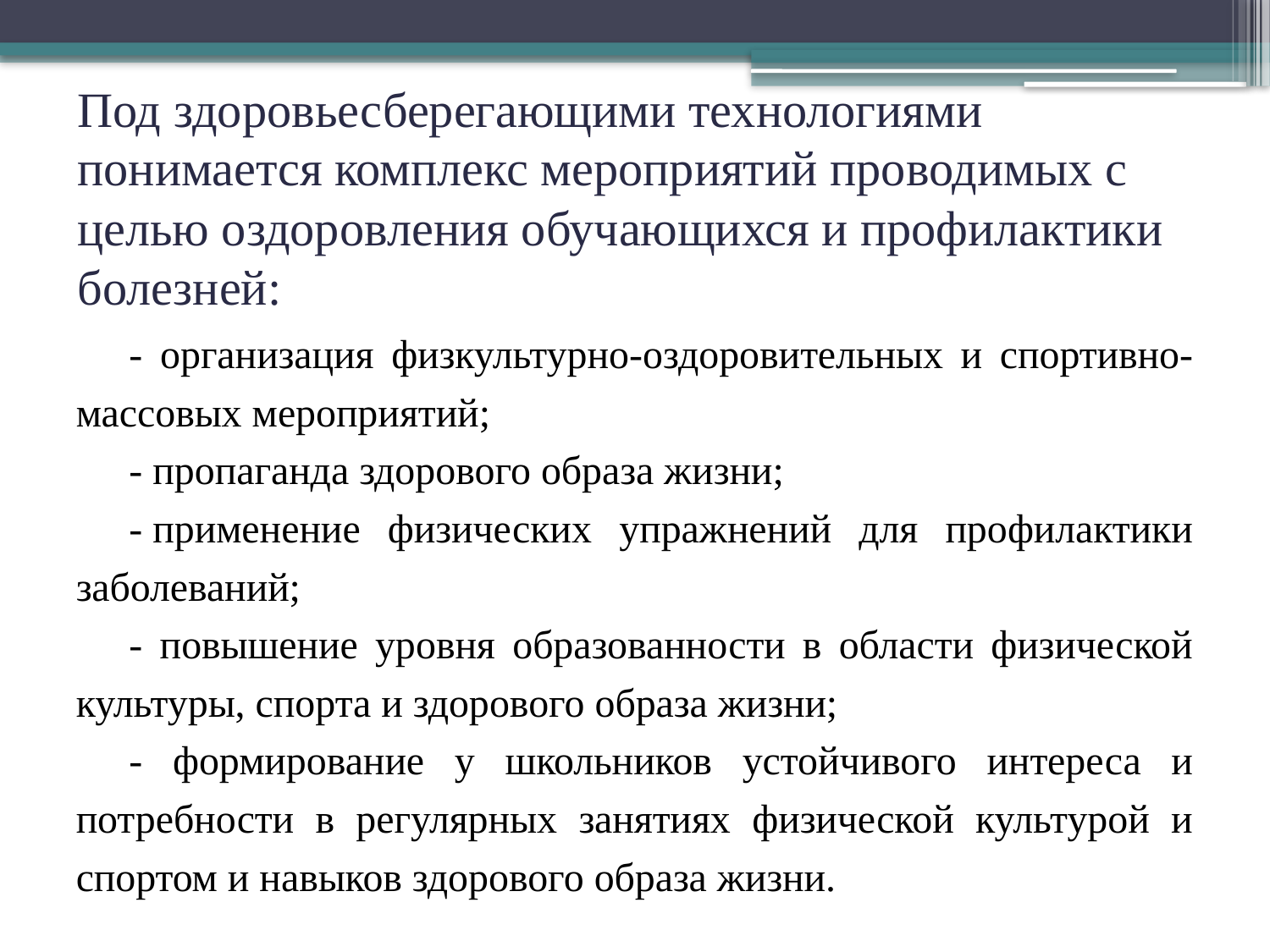

# Под здоровьесберегающими технологиями понимается комплекс мероприятий проводимых с целью оздоровления обучающихся и профилактики болезней:
- организация физкультурно-оздоровительных и спортивно-массовых мероприятий;
- пропаганда здорового образа жизни;
- применение физических упражнений для профилактики заболеваний;
- повышение уровня образованности в области физической культуры, спорта и здорового образа жизни;
- формирование у школьников устойчивого интереса и потребности в регулярных занятиях физической культурой и спортом и навыков здорового образа жизни.